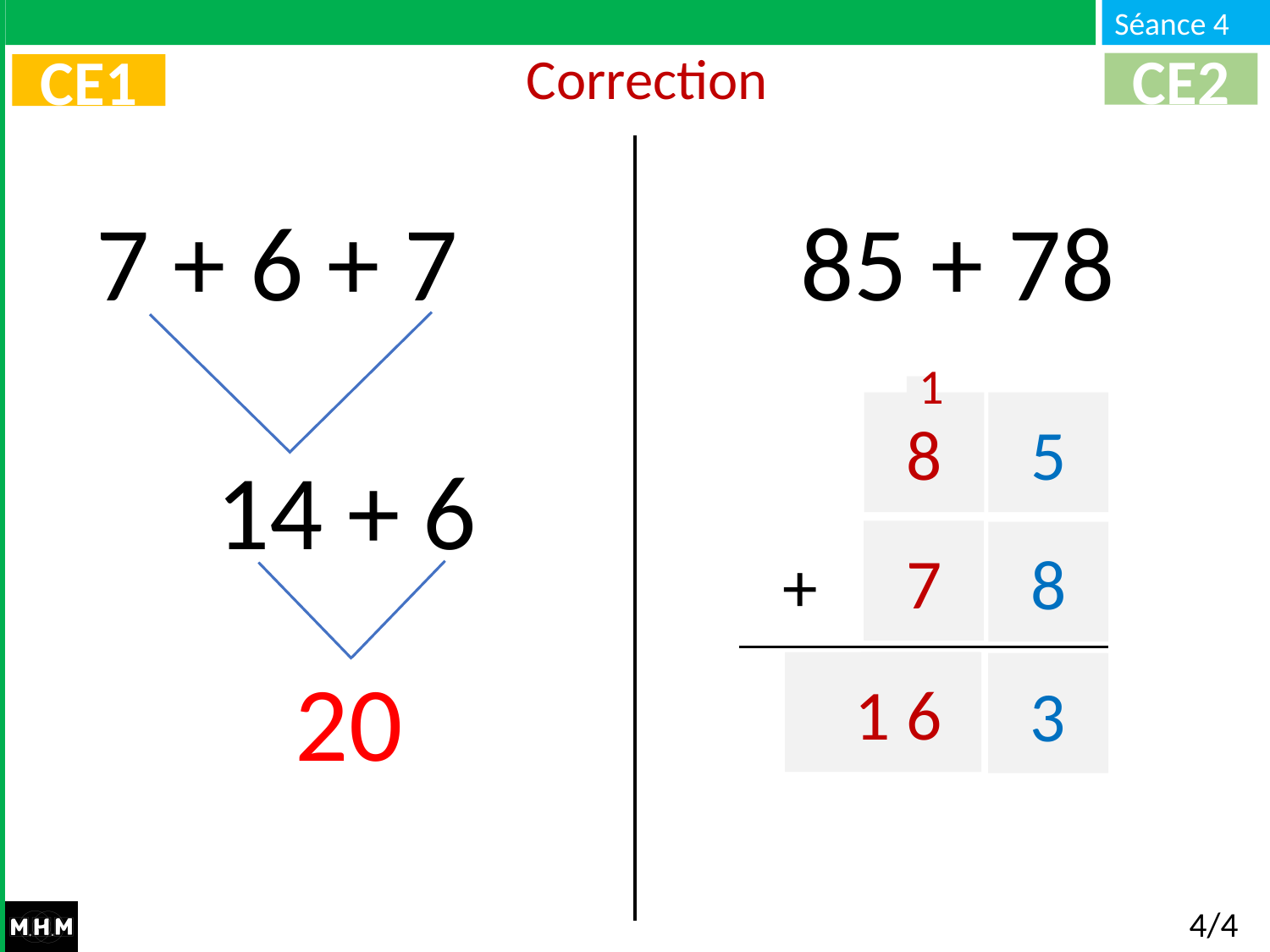

Correction
CE2
CE1
7 + 6 + 7
85 + 78
1
8
5
+
7
8
...
...
14 +
6
20
  1 6
3
4/4